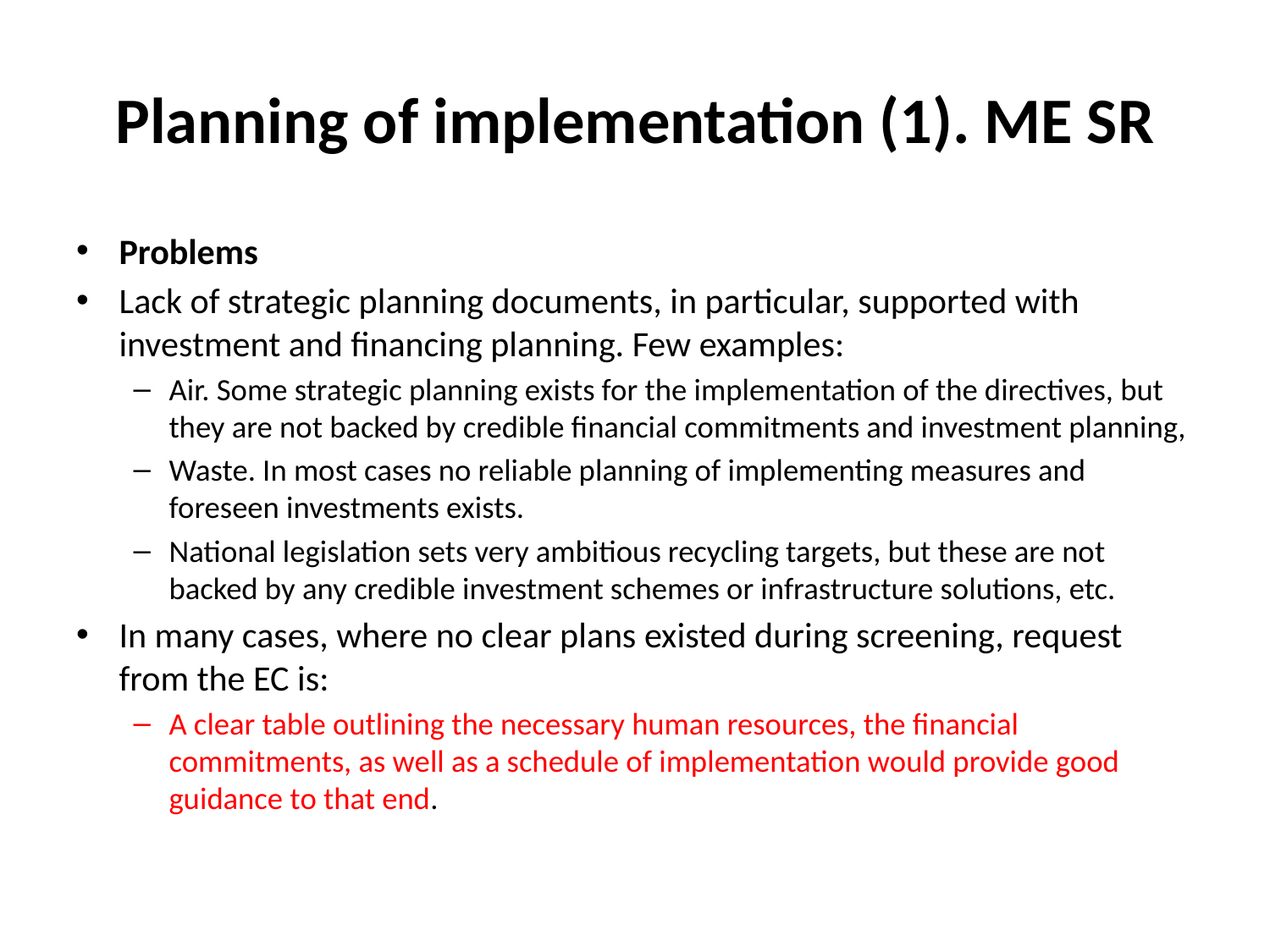

# Planning of implementation (1). ME SR
Problems
Lack of strategic planning documents, in particular, supported with investment and financing planning. Few examples:
Air. Some strategic planning exists for the implementation of the directives, but they are not backed by credible financial commitments and investment planning,
Waste. In most cases no reliable planning of implementing measures and foreseen investments exists.
National legislation sets very ambitious recycling targets, but these are not backed by any credible investment schemes or infrastructure solutions, etc.
In many cases, where no clear plans existed during screening, request from the EC is:
A clear table outlining the necessary human resources, the financial commitments, as well as a schedule of implementation would provide good guidance to that end.